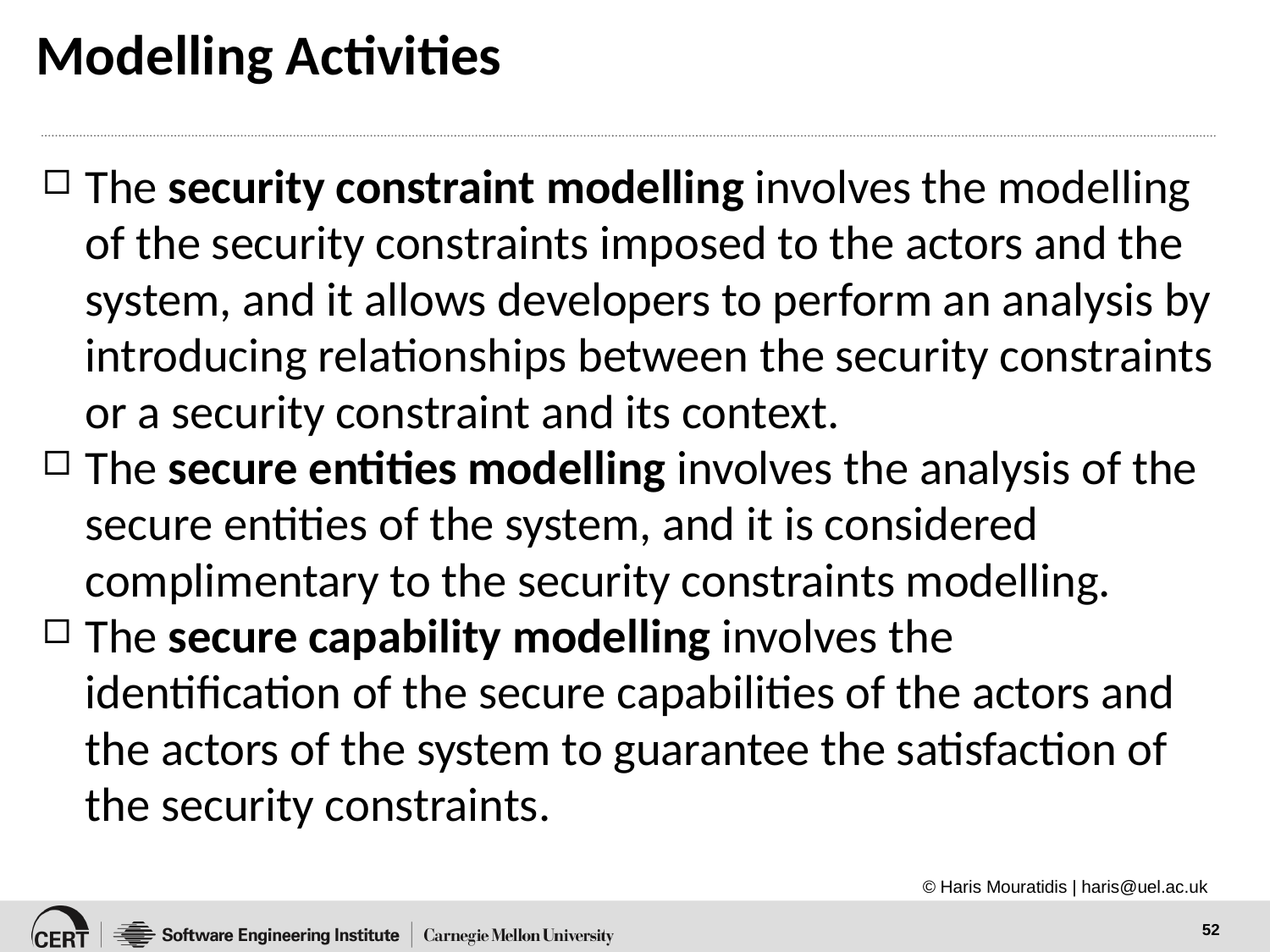

# Modelling Activities
The security constraint modelling involves the modelling of the security constraints imposed to the actors and the system, and it allows developers to perform an analysis by introducing relationships between the security constraints or a security constraint and its context.
The secure entities modelling involves the analysis of the secure entities of the system, and it is considered complimentary to the security constraints modelling.
The secure capability modelling involves the identification of the secure capabilities of the actors and the actors of the system to guarantee the satisfaction of the security constraints.
© Haris Mouratidis | haris@uel.ac.uk